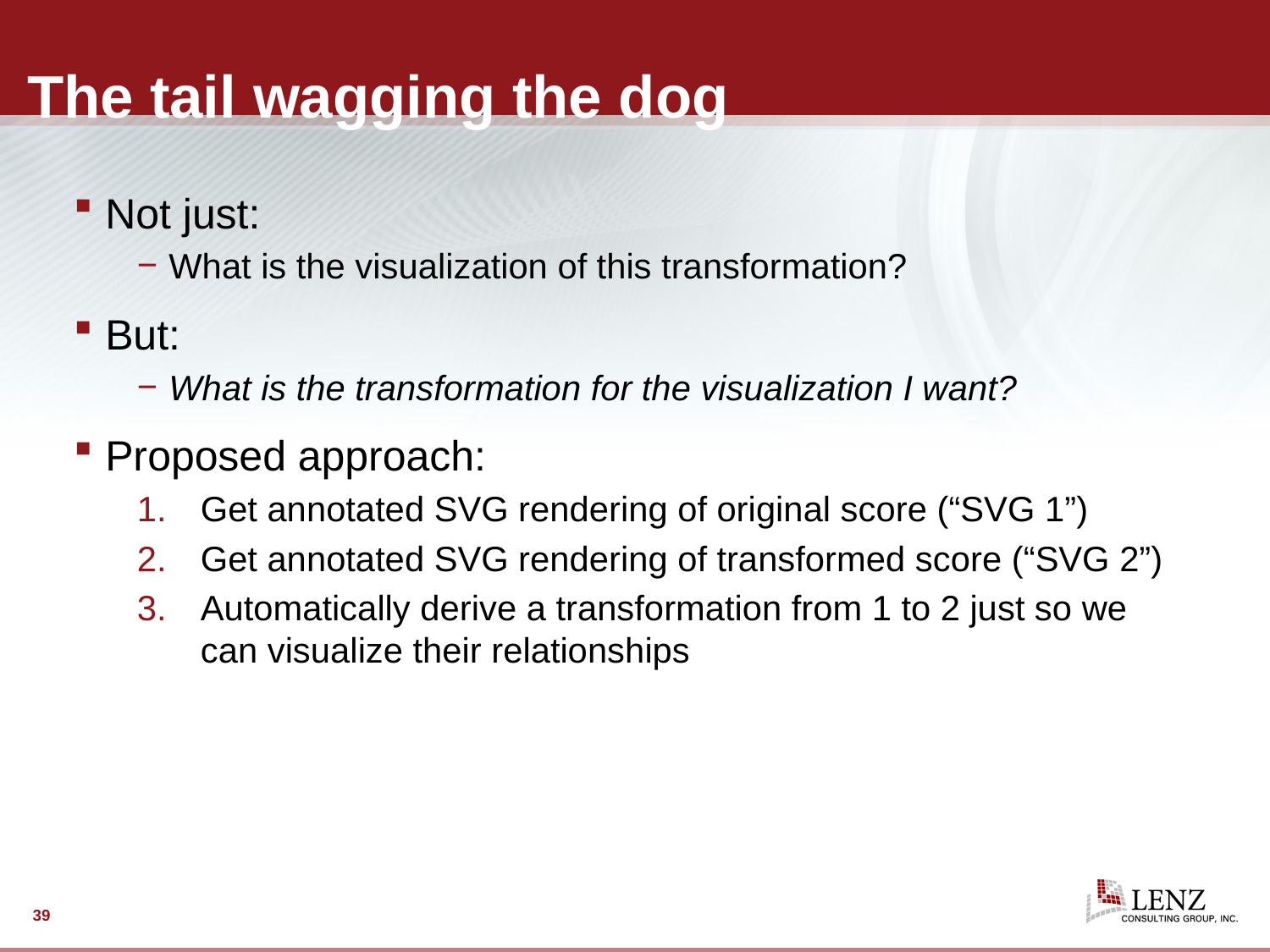

# The tail wagging the dog
Not just:
What is the visualization of this transformation?
But:
What is the transformation for the visualization I want?
Proposed approach:
Get annotated SVG rendering of original score (“SVG 1”)
Get annotated SVG rendering of transformed score (“SVG 2”)
Automatically derive a transformation from 1 to 2 just so we can visualize their relationships
39